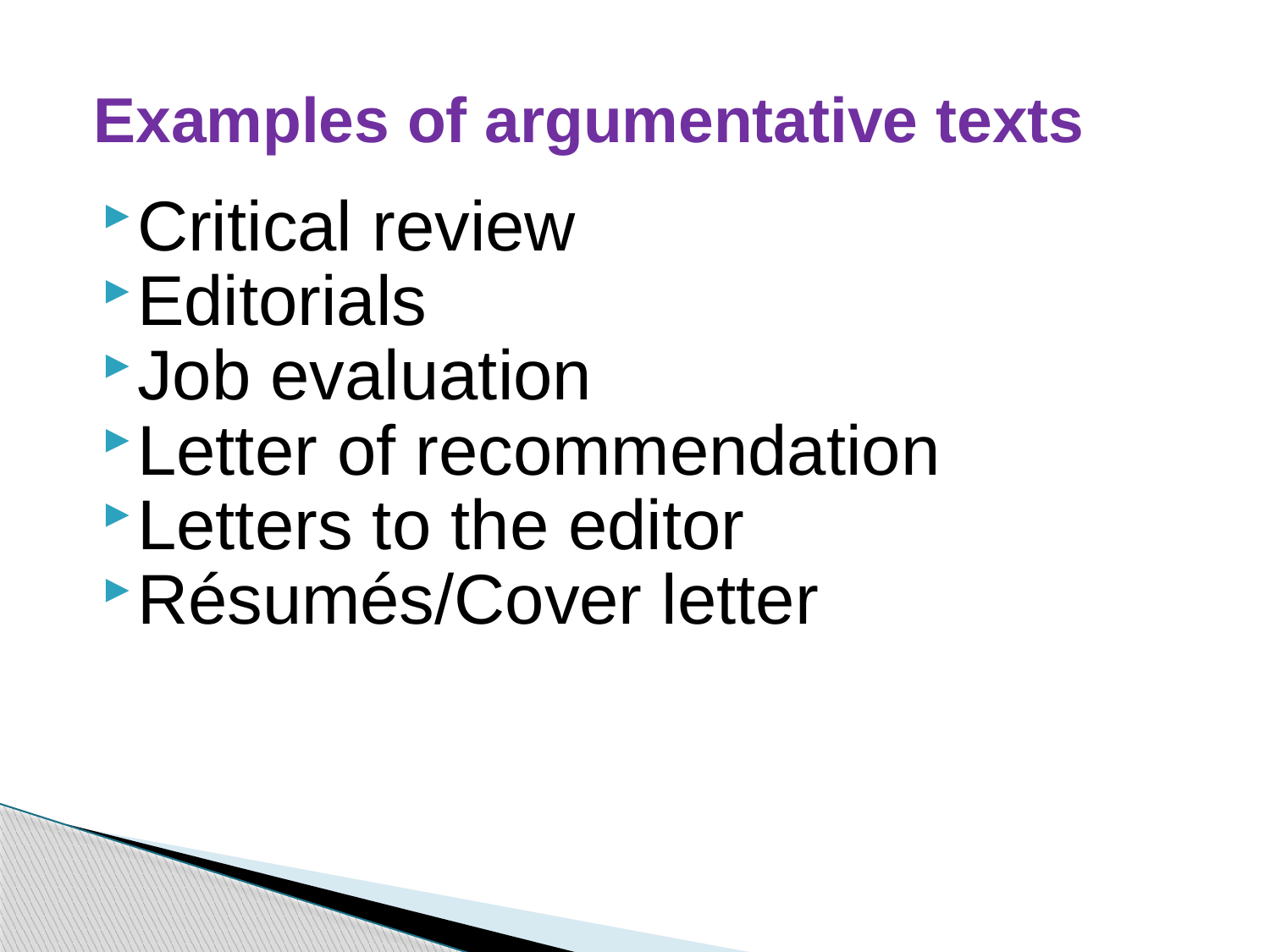

# Examples of argumentative texts
Critical review
Editorials
Job evaluation
Letter of recommendation
Letters to the editor
Résumés/Cover letter